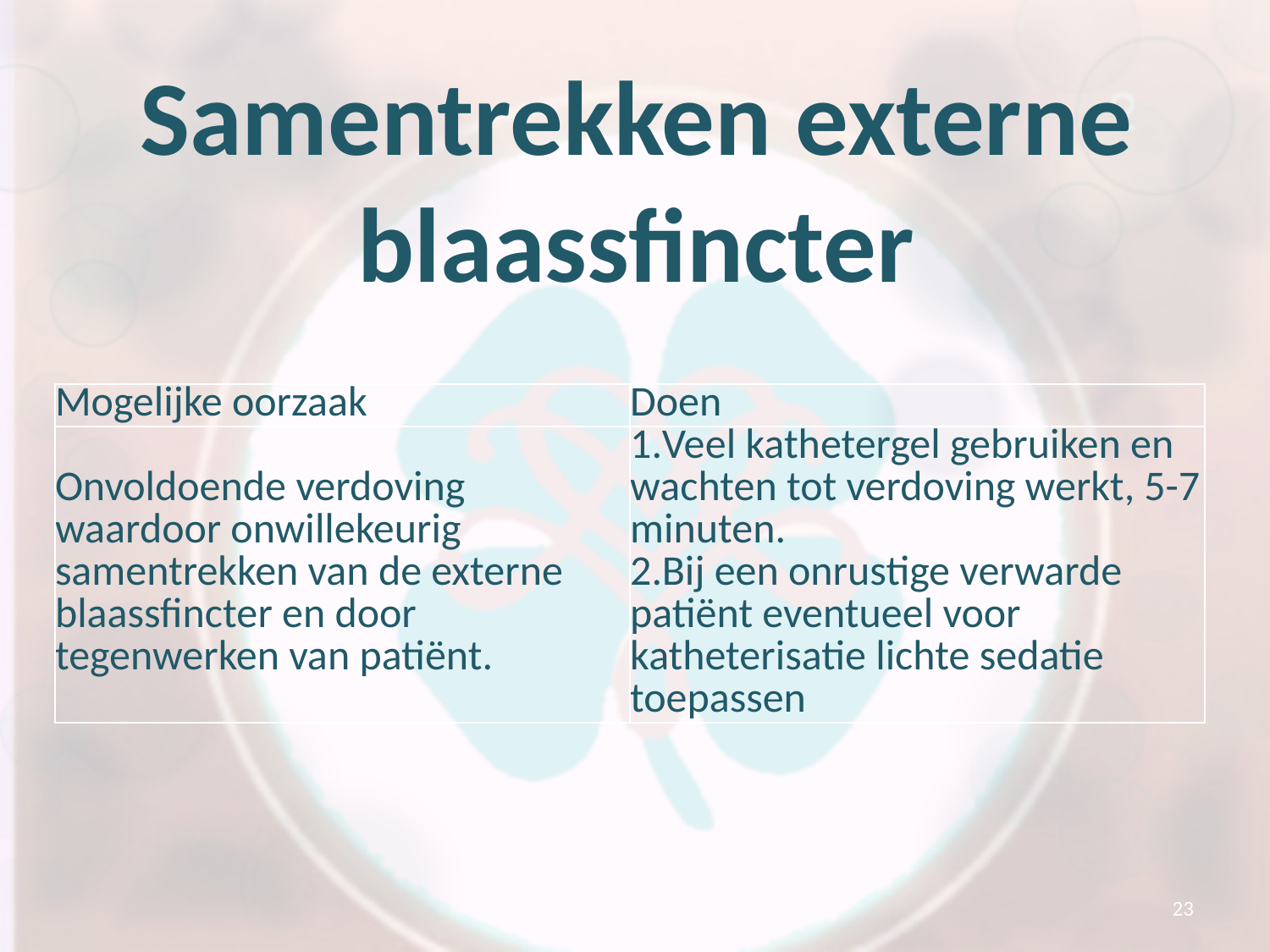

# Samentrekken externe blaassfincter
| Mogelijke oorzaak | Doen |
| --- | --- |
| Onvoldoende verdoving waardoor onwillekeurig samentrekken van de externe blaassfincter en door tegenwerken van patiënt. | Veel kathetergel gebruiken en wachten tot verdoving werkt, 5-7 minuten. Bij een onrustige verwarde patiënt eventueel voor katheterisatie lichte sedatie toepassen |
23